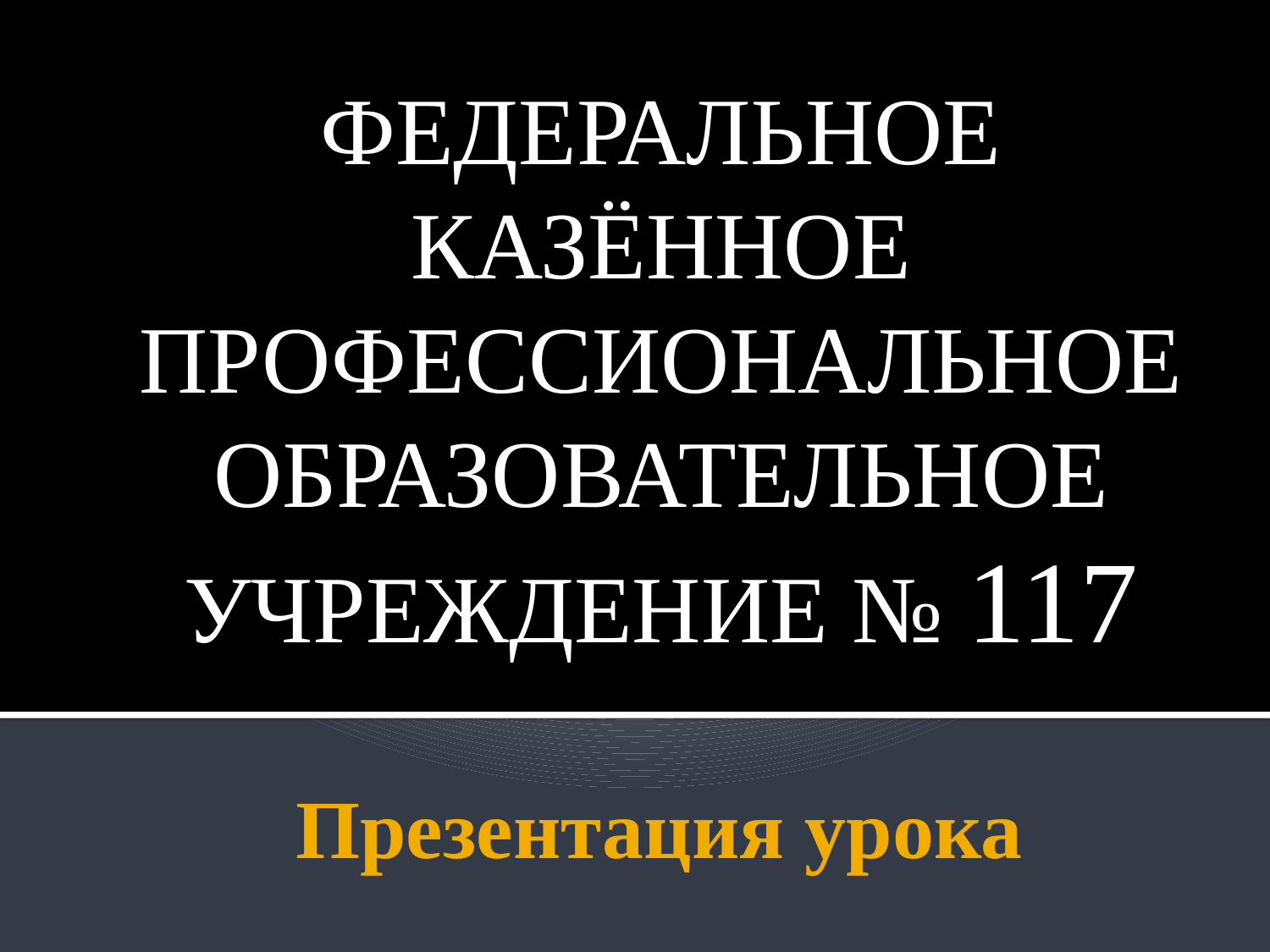

ФЕДЕРАЛЬНОЕ КАЗЁННОЕ ПРОФЕССИОНАЛЬНОЕ ОБРАЗОВАТЕЛЬНОЕ УЧРЕЖДЕНИЕ № 117
# Презентация урока